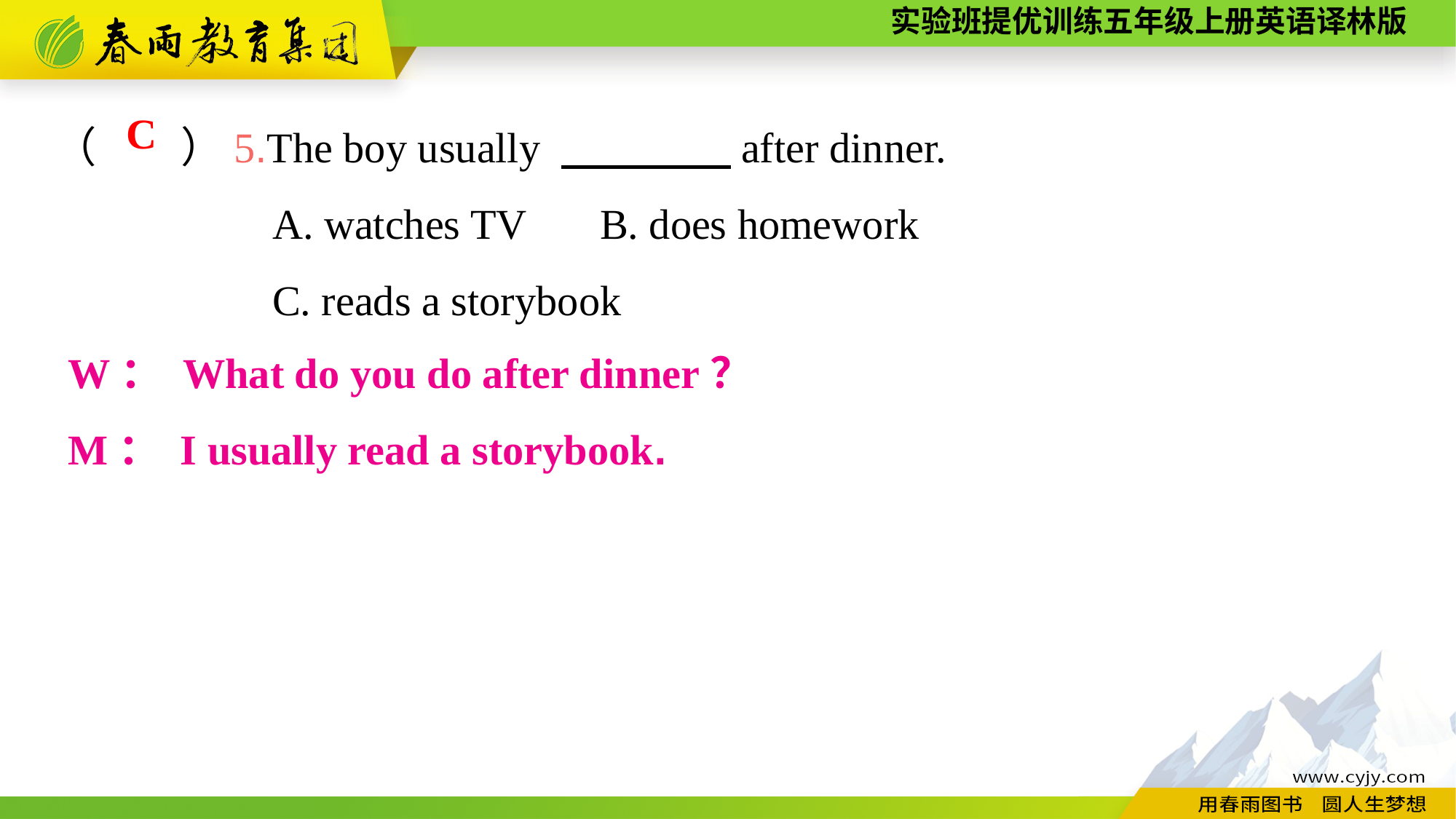

（　　）5.The boy usually 　　　　after dinner.
		A. watches TV	B. does homework
		C. reads a storybook
C
W： What do you do after dinner？
M： I usually read a storybook.